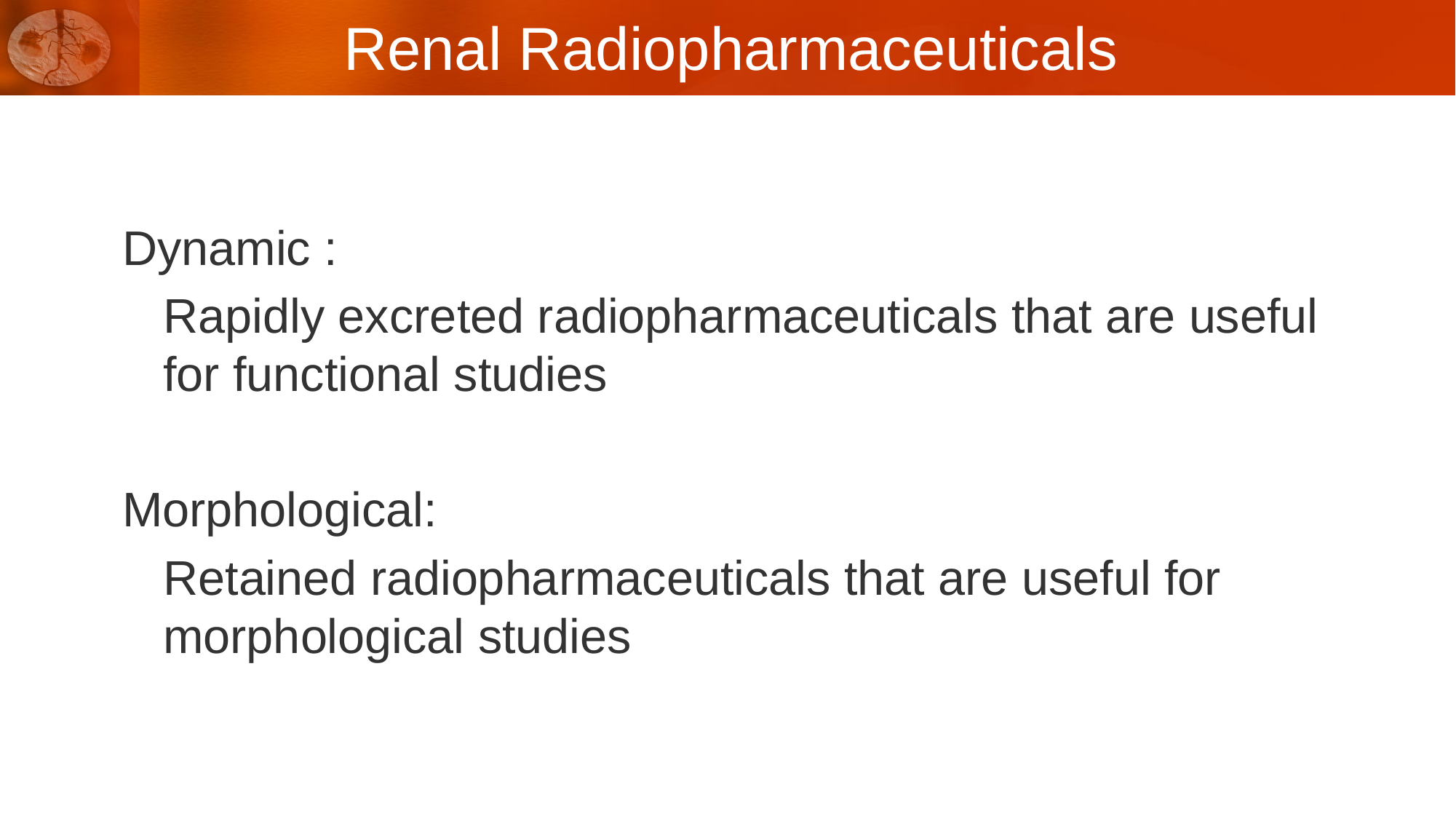

Renal Radiopharmaceuticals
# Classification
Dynamic :
Rapidly excreted radiopharmaceuticals that are useful for functional studies

Morphological:
Retained radiopharmaceuticals that are useful for morphological studies